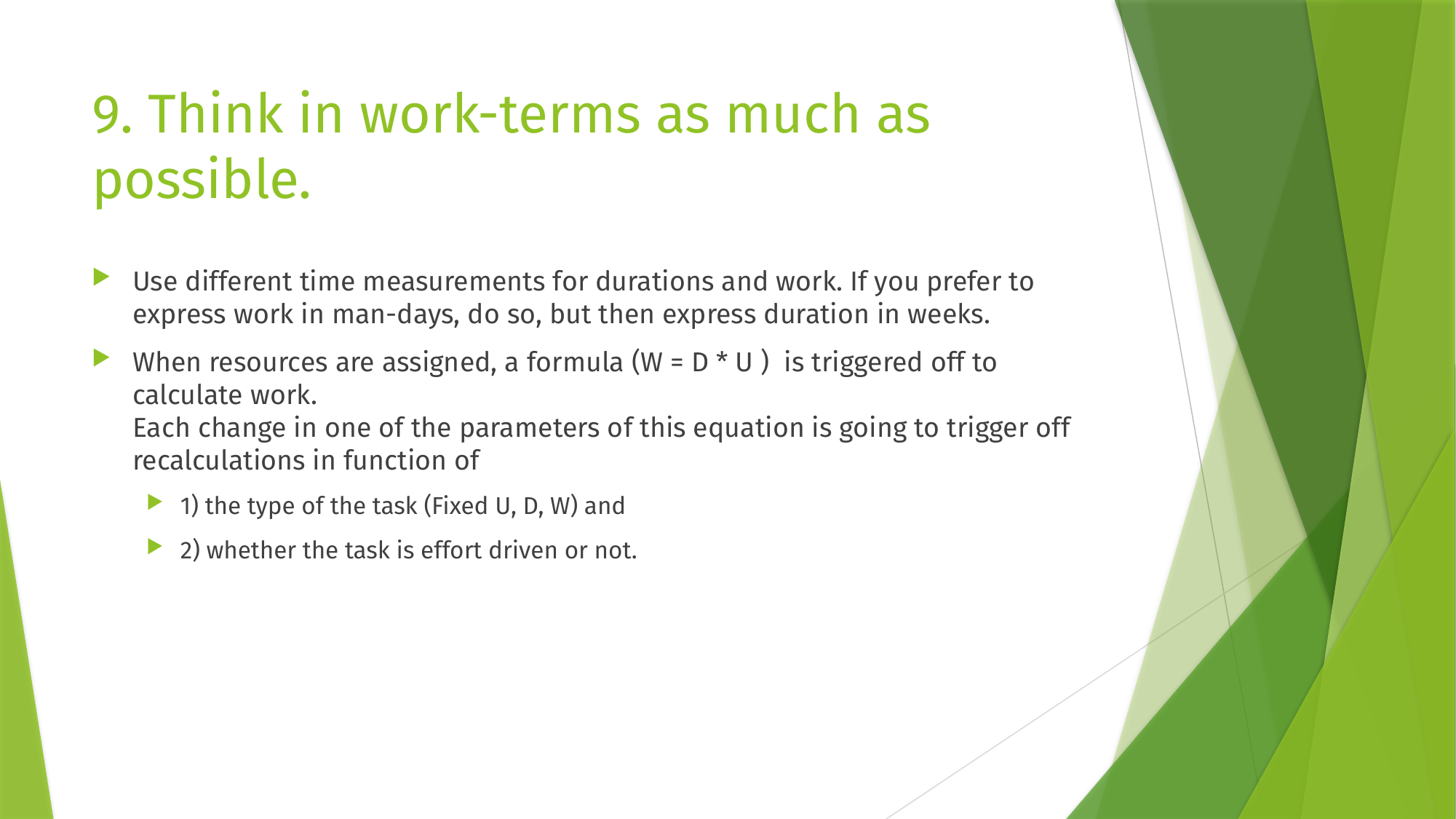

# 9. Think in work-terms as much as possible.
Use different time measurements for durations and work. If you prefer to express work in man-days, do so, but then express duration in weeks.
When resources are assigned, a formula (W = D * U )  is triggered off to calculate work.
Each change in one of the parameters of this equation is going to trigger off recalculations in function of
1) the type of the task (Fixed U, D, W) and
2) whether the task is effort driven or not.